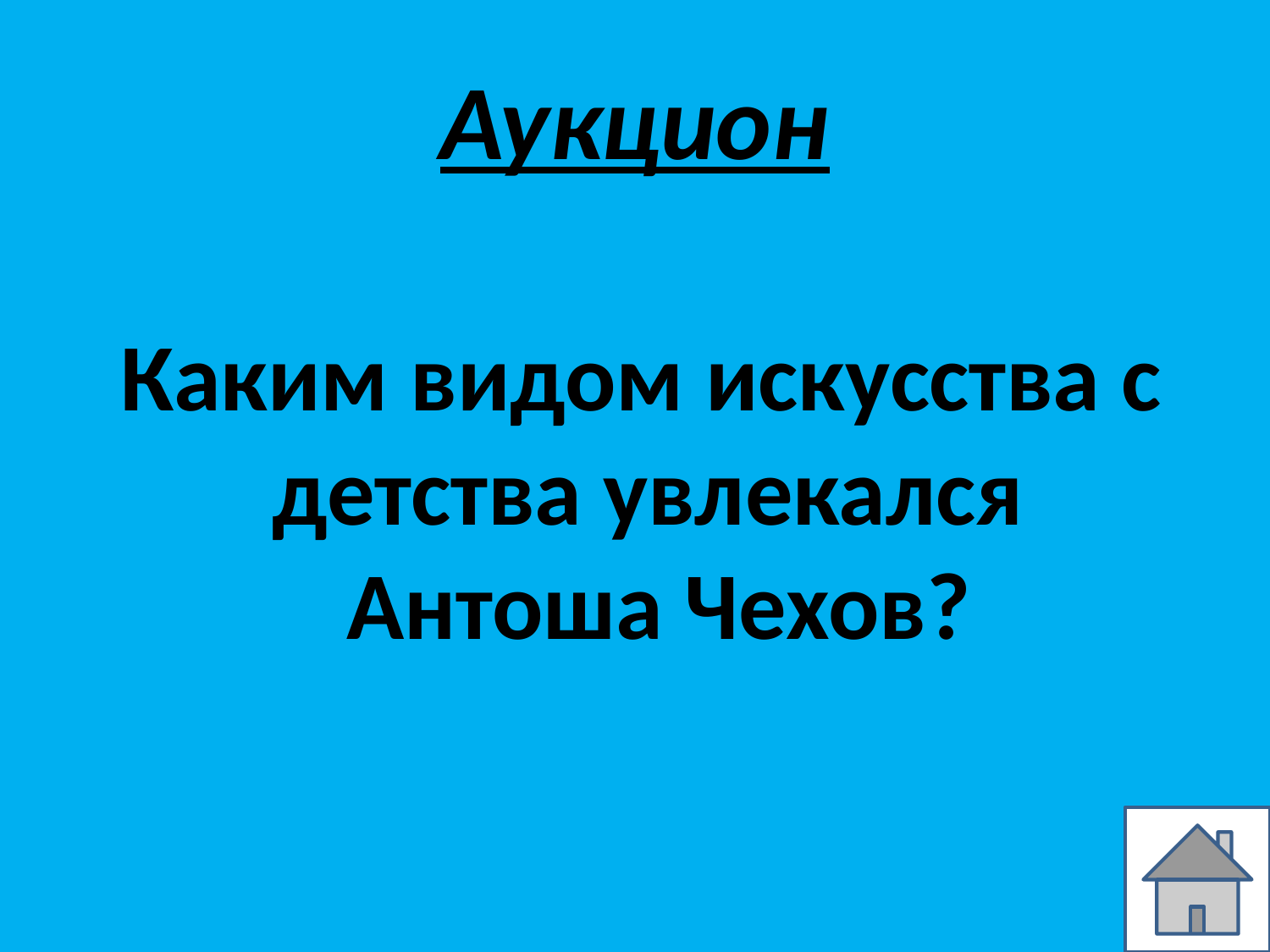

# Аукцион

 Каким видом искусства с детства увлекался  Антоша Чехов?